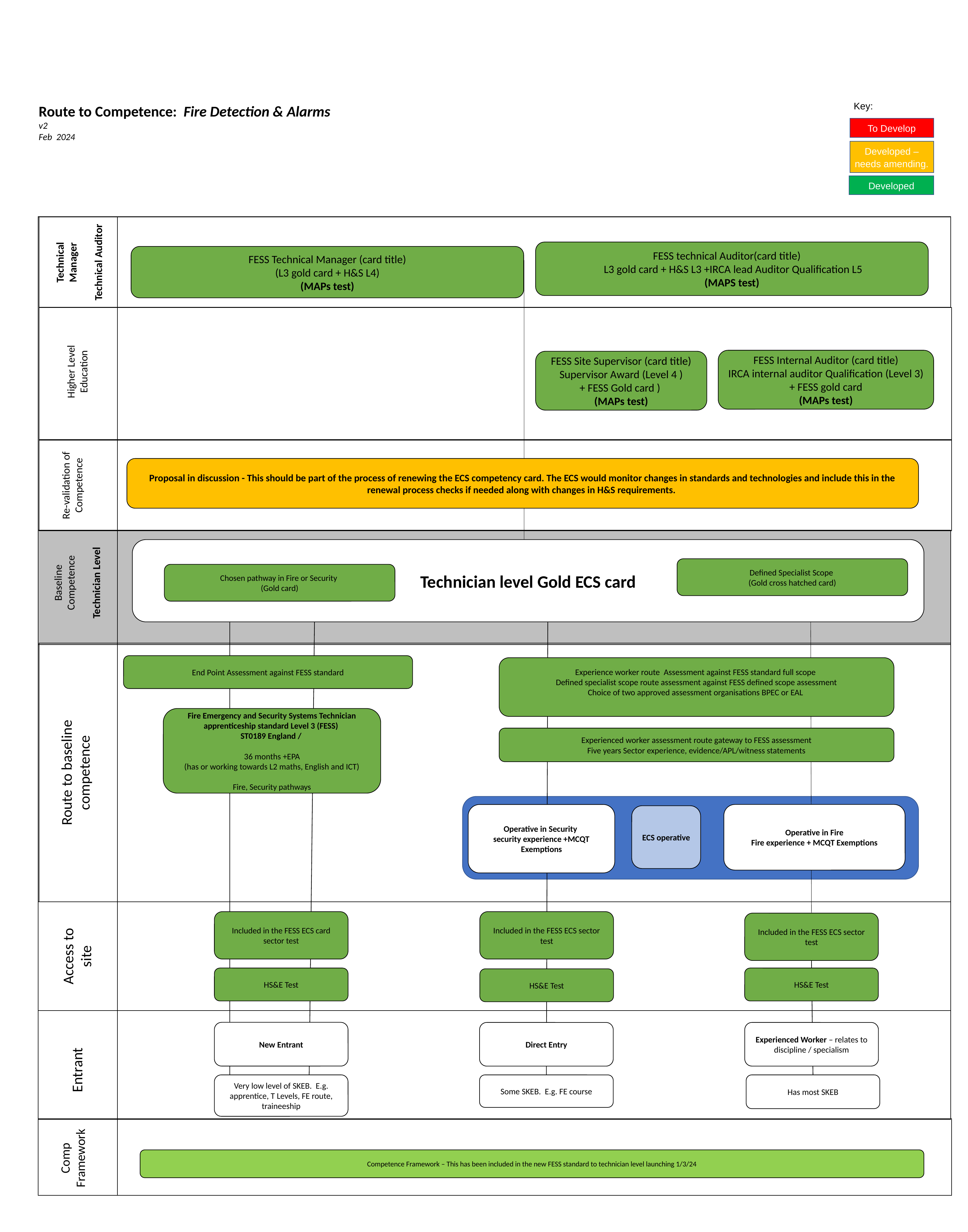

Key:
To Develop
Developed – needs amending.
Developed
Route to Competence:  Fire Detection & Alarms
v2
Feb  2024

Technical Manager
Technical Auditor
FESS technical Auditor(card title)
  L3 gold card + H&S L3 +IRCA lead Auditor Qualification L5
(MAPS test)
FESS Technical Manager (card title)
(L3 gold card + H&S L4)
(MAPs test)

FESS Internal Auditor (card title)
IRCA internal auditor Qualification (Level 3) + FESS gold card
(MAPs test)
FESS Site Supervisor (card title)
Supervisor Award (Level 4 )
+ FESS Gold card )
(MAPs test)
Higher Level Education

Proposal in discussion - This should be part of the process of renewing the ECS competency card. The ECS would monitor changes in standards and technologies and include this in the renewal process checks if needed along with changes in H&S requirements.
Re-validation of Competence

Technician level Gold ECS card
Baseline Competence

Technician Level
Defined Specialist Scope
(Gold cross hatched card)
Chosen pathway in Fire or Security
(Gold card)

End Point Assessment against FESS standard
Experience worker route  Assessment against FESS standard full scope
Defined specialist scope route assessment against FESS defined scope assessment
Choice of two approved assessment organisations BPEC or EAL

Fire Emergency and Security Systems Technician apprenticeship standard Level 3 (FESS)
ST0189 England /

36 months +EPA
(has or working towards L2 maths, English and ICT)

Fire, Security pathways
Experienced worker assessment route gateway to FESS assessment
Five years Sector experience, evidence/APL/witness statements
Route to baseline competence

Operative in Security
security experience +MCQT Exemptions
Operative in Fire
Fire experience + MCQT Exemptions
ECS operative

Included in the FESS ECS card sector test
Included in the FESS ECS sector test
Included in the FESS ECS sector test
Access to site
HS&E Test
HS&E Test
HS&E Test

New Entrant
Direct Entry
Experienced Worker – relates to discipline / specialism
Entrant
Very low level of SKEB.  E.g. apprentice, T Levels, FE route, traineeship
Some SKEB.  E.g. FE course
Has most SKEB

Comp Framework
Competence Framework – This has been included in the new FESS standard to technician level launching 1/3/24